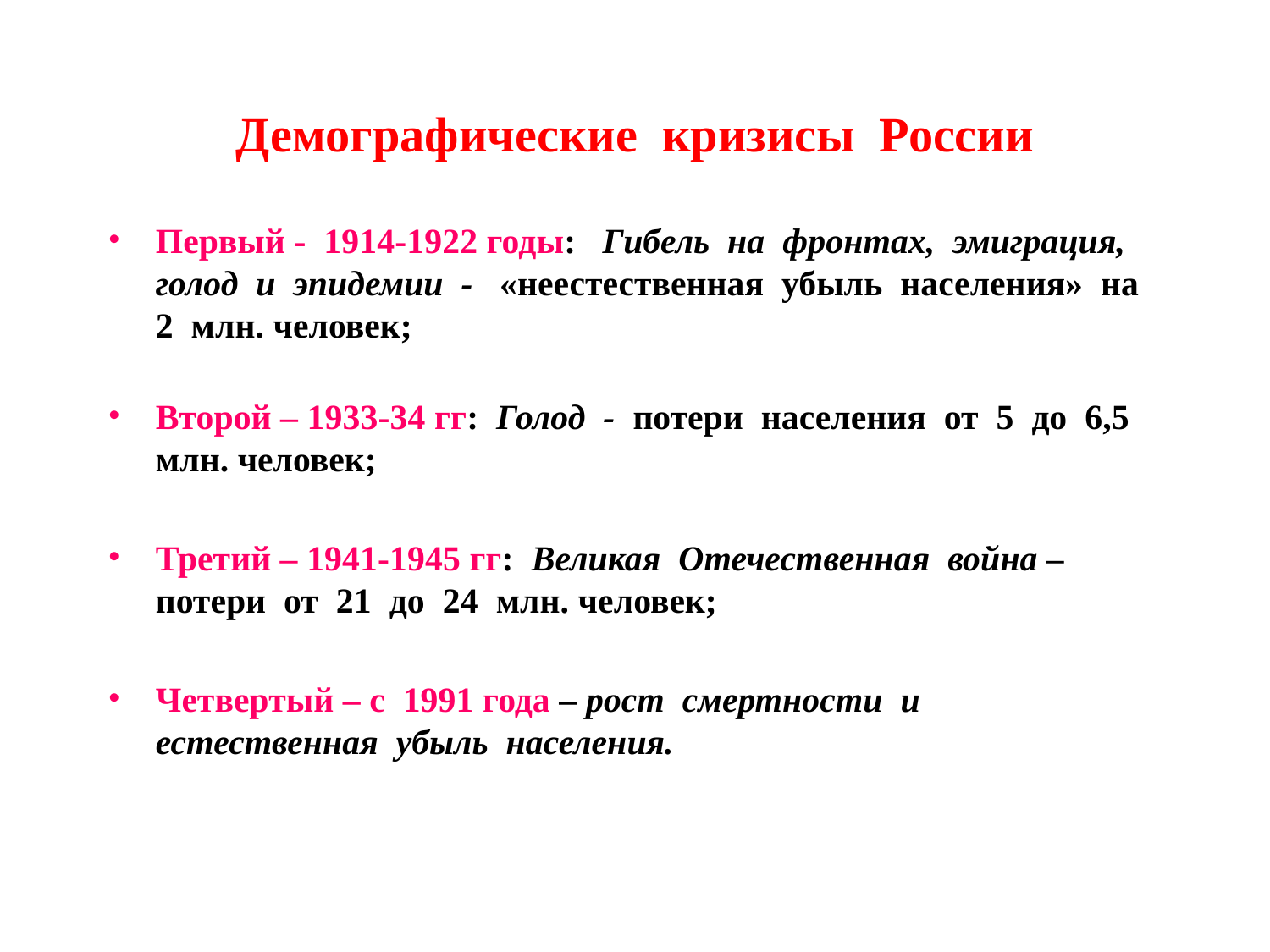

# Демографические  кризисы  России
Первый -  1914-1922 годы:   Гибель  на  фронтах,  эмиграция,  голод  и  эпидемии  -   «неестественная  убыль  населения»  на  2  млн. человек;

Второй – 1933-34 гг:  Голод  -  потери  населения  от  5  до  6,5 млн. человек;

Третий – 1941-1945 гг:  Великая  Отечественная  война – потери  от  21  до  24  млн. человек;

Четвертый – с  1991 года – рост  смертности  и  естественная  убыль  населения.